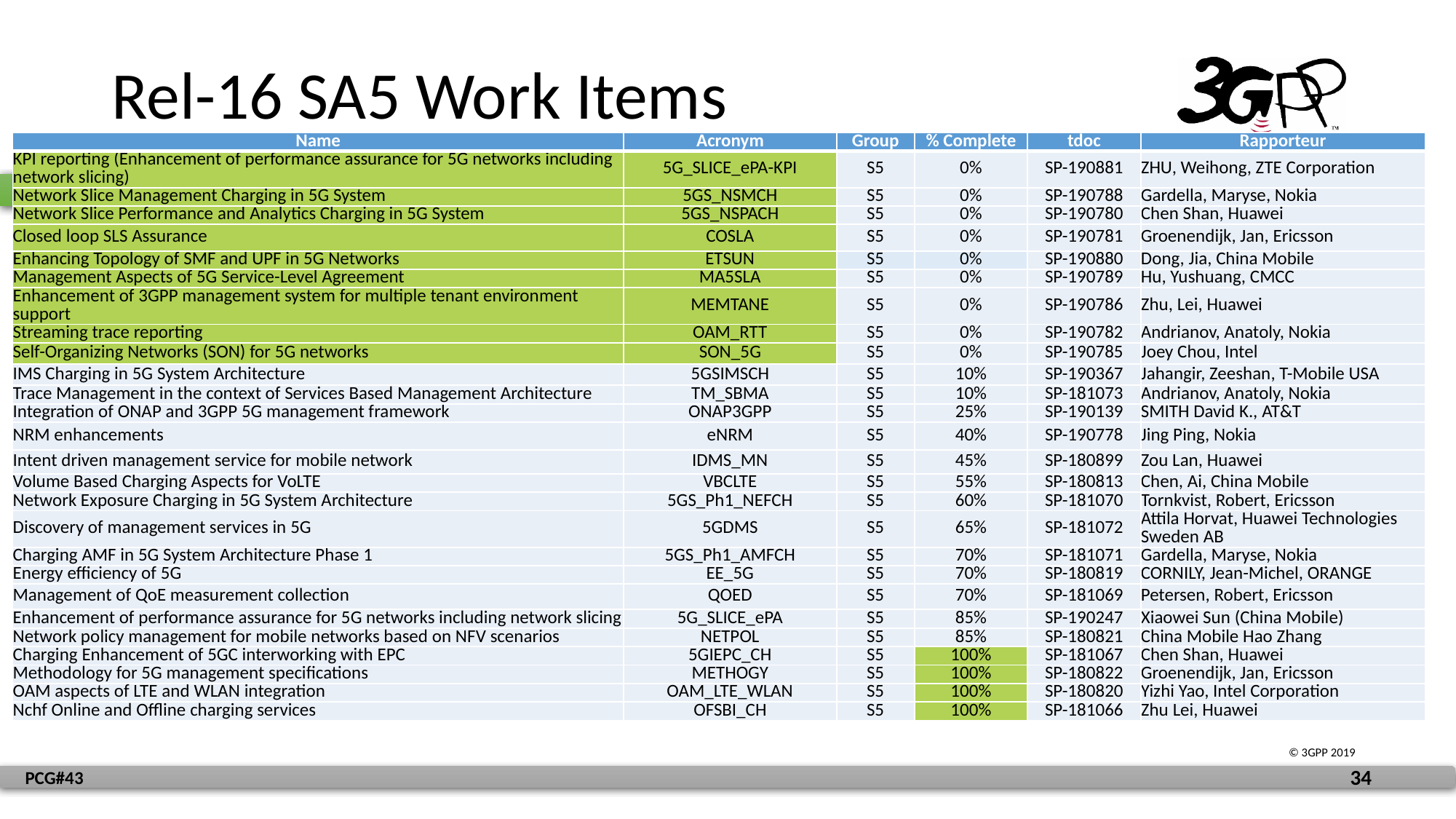

# Rel-16 SA5 Work Items
| Name | Acronym | Group | % Complete | tdoc | Rapporteur |
| --- | --- | --- | --- | --- | --- |
| KPI reporting (Enhancement of performance assurance for 5G networks including network slicing) | 5G\_SLICE\_ePA-KPI | S5 | 0% | SP-190881 | ZHU, Weihong, ZTE Corporation |
| Network Slice Management Charging in 5G System | 5GS\_NSMCH | S5 | 0% | SP-190788 | Gardella, Maryse, Nokia |
| Network Slice Performance and Analytics Charging in 5G System | 5GS\_NSPACH | S5 | 0% | SP-190780 | Chen Shan, Huawei |
| Closed loop SLS Assurance | COSLA | S5 | 0% | SP-190781 | Groenendijk, Jan, Ericsson |
| Enhancing Topology of SMF and UPF in 5G Networks | ETSUN | S5 | 0% | SP-190880 | Dong, Jia, China Mobile |
| Management Aspects of 5G Service-Level Agreement | MA5SLA | S5 | 0% | SP-190789 | Hu, Yushuang, CMCC |
| Enhancement of 3GPP management system for multiple tenant environment support | MEMTANE | S5 | 0% | SP-190786 | Zhu, Lei, Huawei |
| Streaming trace reporting | OAM\_RTT | S5 | 0% | SP-190782 | Andrianov, Anatoly, Nokia |
| Self-Organizing Networks (SON) for 5G networks | SON\_5G | S5 | 0% | SP-190785 | Joey Chou, Intel |
| IMS Charging in 5G System Architecture | 5GSIMSCH | S5 | 10% | SP-190367 | Jahangir, Zeeshan, T-Mobile USA |
| Trace Management in the context of Services Based Management Architecture | TM\_SBMA | S5 | 10% | SP-181073 | Andrianov, Anatoly, Nokia |
| Integration of ONAP and 3GPP 5G management framework | ONAP3GPP | S5 | 25% | SP-190139 | SMITH David K., AT&T |
| NRM enhancements | eNRM | S5 | 40% | SP-190778 | Jing Ping, Nokia |
| Intent driven management service for mobile network | IDMS\_MN | S5 | 45% | SP-180899 | Zou Lan, Huawei |
| Volume Based Charging Aspects for VoLTE | VBCLTE | S5 | 55% | SP-180813 | Chen, Ai, China Mobile |
| Network Exposure Charging in 5G System Architecture | 5GS\_Ph1\_NEFCH | S5 | 60% | SP-181070 | Tornkvist, Robert, Ericsson |
| Discovery of management services in 5G | 5GDMS | S5 | 65% | SP-181072 | Attila Horvat, Huawei Technologies Sweden AB |
| Charging AMF in 5G System Architecture Phase 1 | 5GS\_Ph1\_AMFCH | S5 | 70% | SP-181071 | Gardella, Maryse, Nokia |
| Energy efficiency of 5G | EE\_5G | S5 | 70% | SP-180819 | CORNILY, Jean-Michel, ORANGE |
| Management of QoE measurement collection | QOED | S5 | 70% | SP-181069 | Petersen, Robert, Ericsson |
| Enhancement of performance assurance for 5G networks including network slicing | 5G\_SLICE\_ePA | S5 | 85% | SP-190247 | Xiaowei Sun (China Mobile) |
| Network policy management for mobile networks based on NFV scenarios | NETPOL | S5 | 85% | SP-180821 | China Mobile Hao Zhang |
| Charging Enhancement of 5GC interworking with EPC | 5GIEPC\_CH | S5 | 100% | SP-181067 | Chen Shan, Huawei |
| Methodology for 5G management specifications | METHOGY | S5 | 100% | SP-180822 | Groenendijk, Jan, Ericsson |
| OAM aspects of LTE and WLAN integration | OAM\_LTE\_WLAN | S5 | 100% | SP-180820 | Yizhi Yao, Intel Corporation |
| Nchf Online and Offline charging services | OFSBI\_CH | S5 | 100% | SP-181066 | Zhu Lei, Huawei |